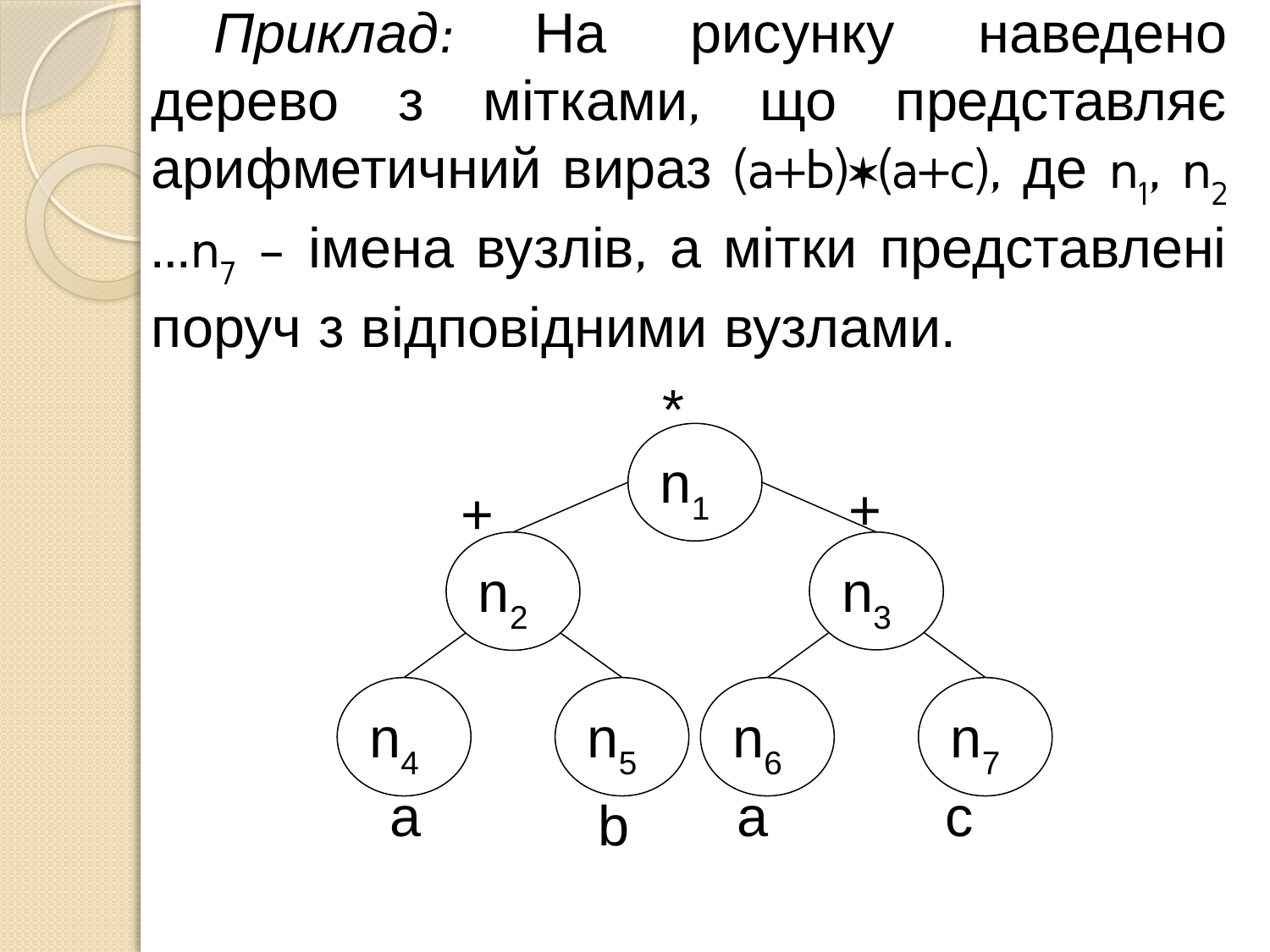

Приклад: На рисунку наведено дерево з мітками, що представляє арифметичний вираз (a+b)∗(a+c), де n1, n2 …n7 – імена вузлів, а мітки представлені поруч з відповідними вузлами.

*
n1
+
+

n2
n3

n4
n5
n6
n7
a
a
c
b